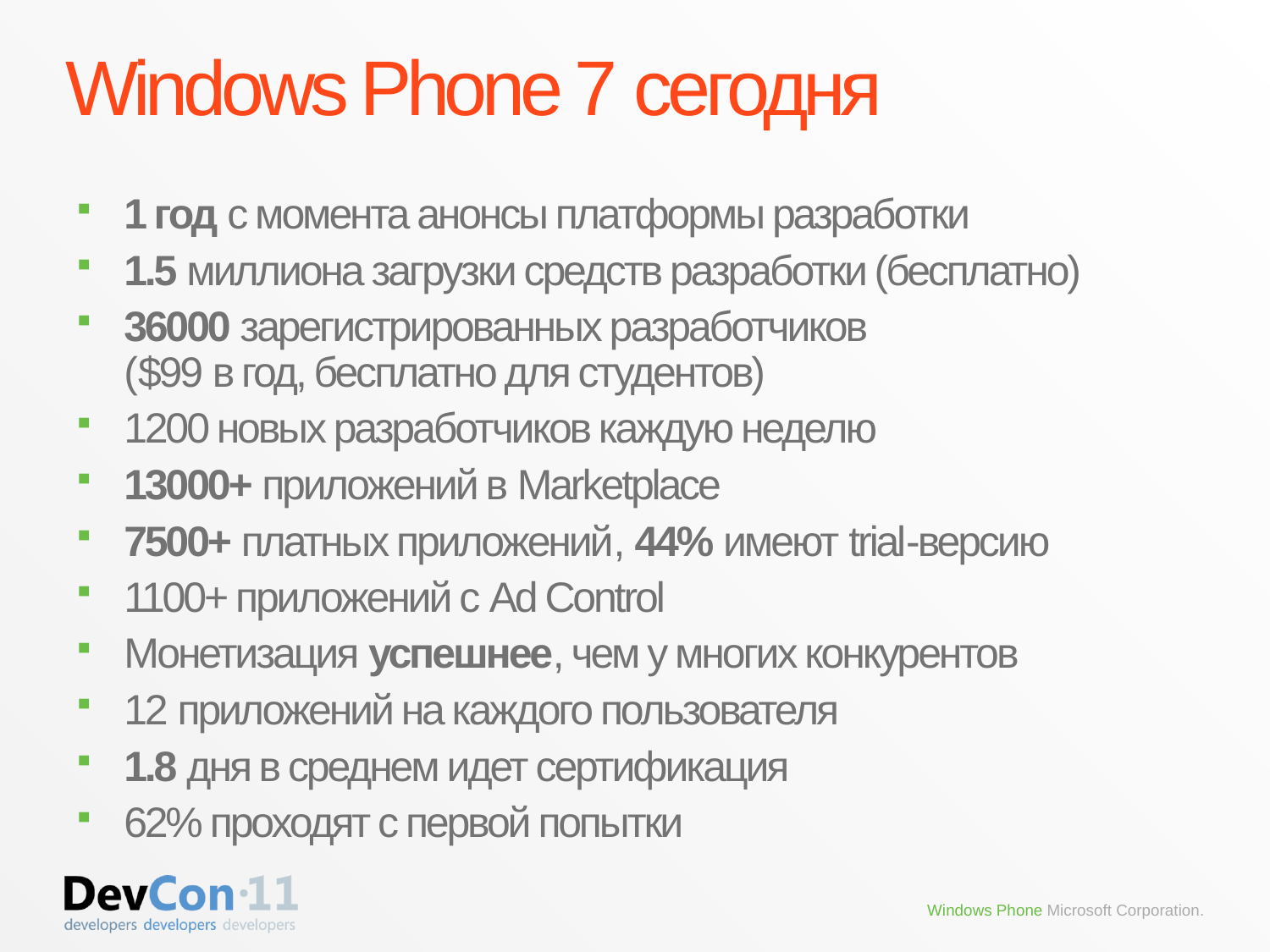

# Windows Phone 7 сегодня
1 год с момента анонсы платформы разработки
1.5 миллиона загрузки средств разработки (бесплатно)
36000 зарегистрированных разработчиков
($99 в год, бесплатно для студентов)
1200 новых разработчиков каждую неделю
13000+ приложений в Marketplace
7500+ платных приложений, 44% имеют trial-версию
1100+ приложений с Ad Control
Монетизация успешнее, чем у многих конкурентов
12 приложений на каждого пользователя
1.8 дня в среднем идет сертификация
62% проходят с первой попытки